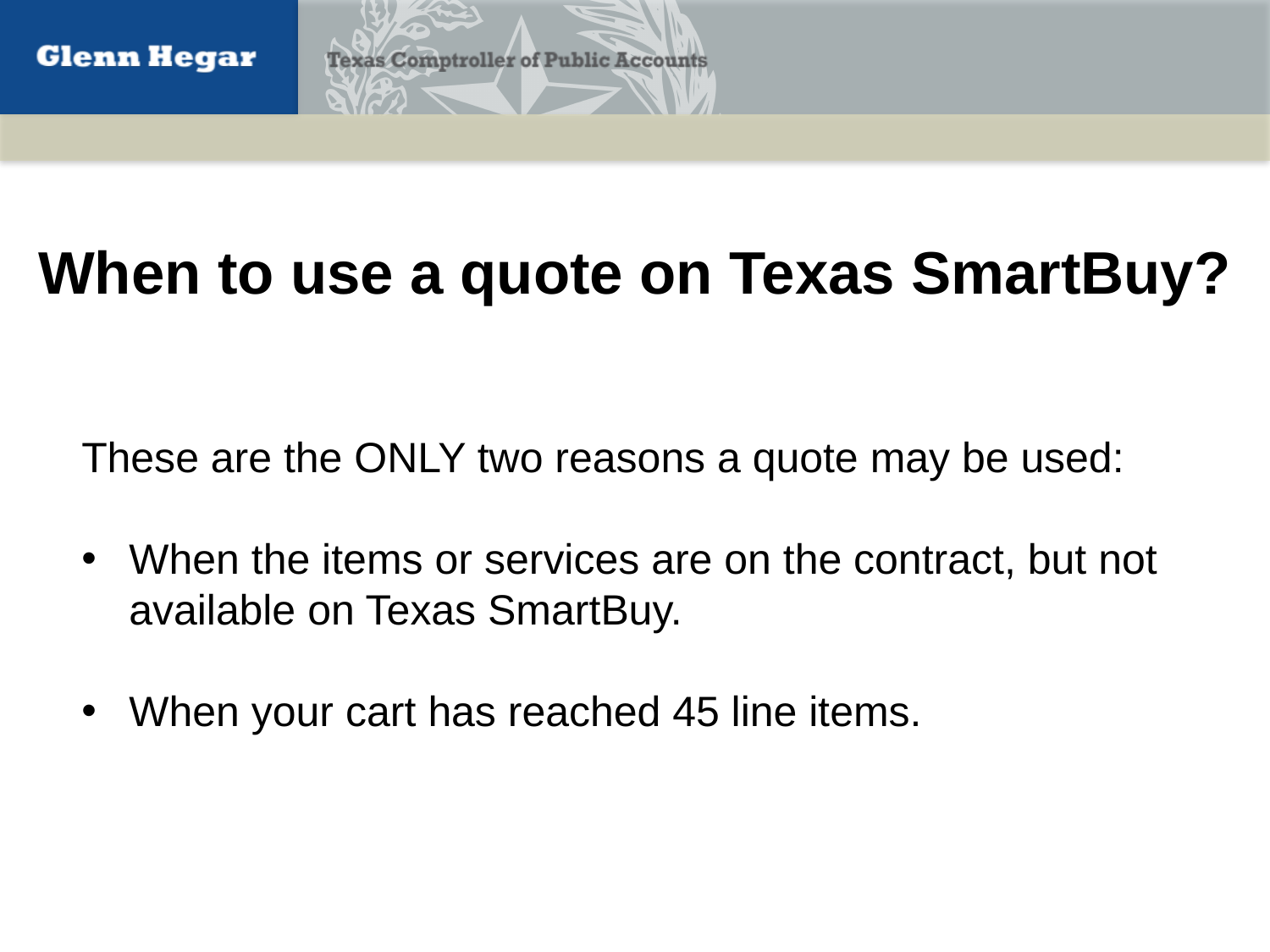

# When to use a quote on Texas SmartBuy?

These are the ONLY two reasons a quote may be used:

When the items or services are on the contract, but not available on Texas SmartBuy.

When your cart has reached 45 line items.